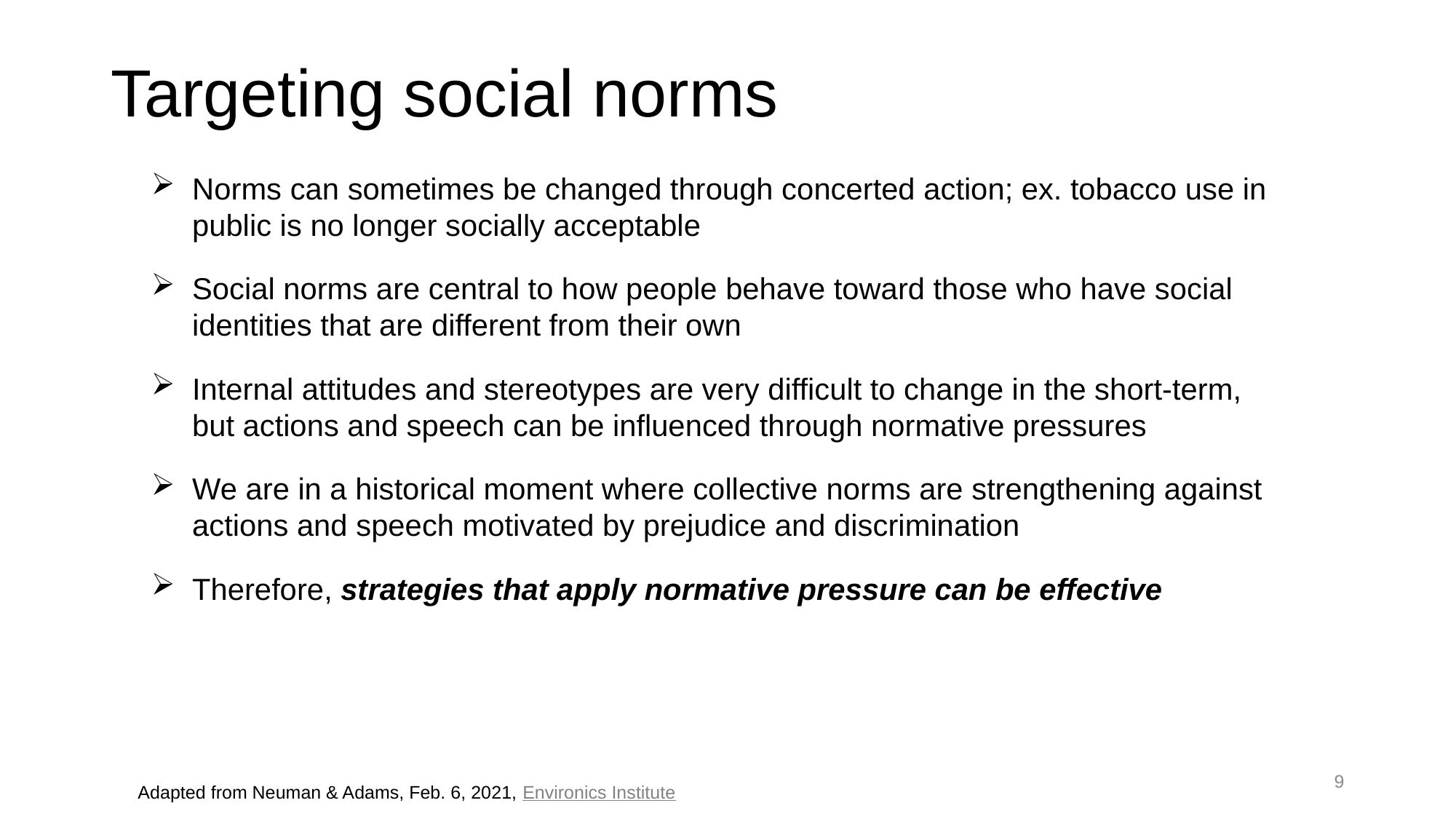

# Targeting social norms
Norms can sometimes be changed through concerted action; ex. tobacco use in public is no longer socially acceptable
Social norms are central to how people behave toward those who have social identities that are different from their own
Internal attitudes and stereotypes are very difficult to change in the short-term, but actions and speech can be influenced through normative pressures
We are in a historical moment where collective norms are strengthening against actions and speech motivated by prejudice and discrimination
Therefore, strategies that apply normative pressure can be effective

9
Adapted from Neuman & Adams, Feb. 6, 2021, Environics Institute